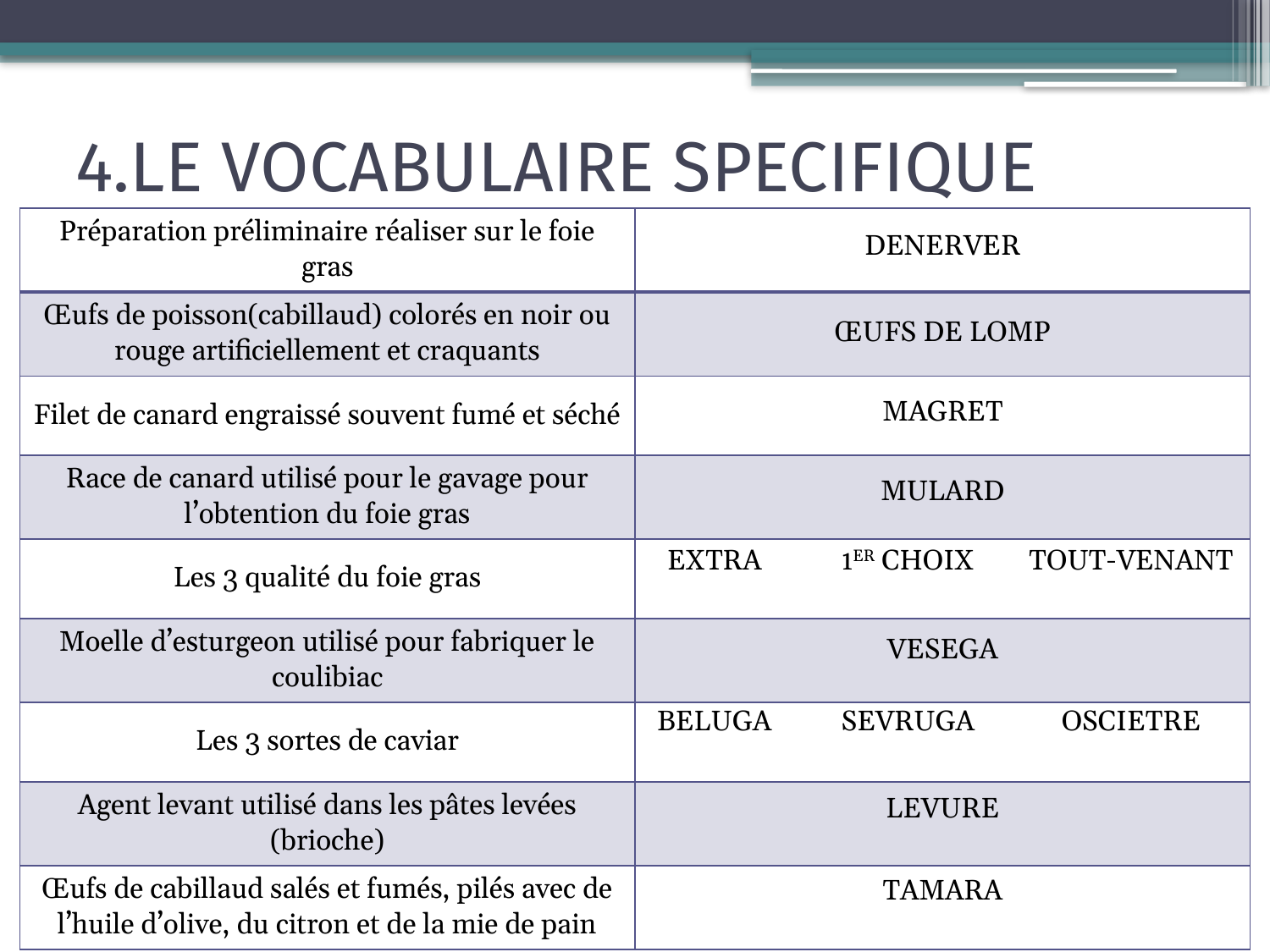

# 4.LE VOCABULAIRE SPECIFIQUE
| Préparation préliminaire réaliser sur le foie gras |  |
| --- | --- |
| Œufs de poisson(cabillaud) colorés en noir ou rouge artificiellement et craquants |  |
| Filet de canard engraissé souvent fumé et séché |  |
| Race de canard utilisé pour le gavage pour l’obtention du foie gras |  |
| Les 3 qualité du foie gras |  |
| Moelle d’esturgeon utilisé pour fabriquer le coulibiac |  |
| Les 3 sortes de caviar |  |
| Agent levant utilisé dans les pâtes levées (brioche) |  |
| Œufs de cabillaud salés et fumés, pilés avec de l’huile d’olive, du citron et de la mie de pain |  |
DENERVER
ŒUFS DE LOMP
MAGRET
MULARD
EXTRA
1ER CHOIX
TOUT-VENANT
VESEGA
BELUGA
SEVRUGA
OSCIETRE
LEVURE
TAMARA